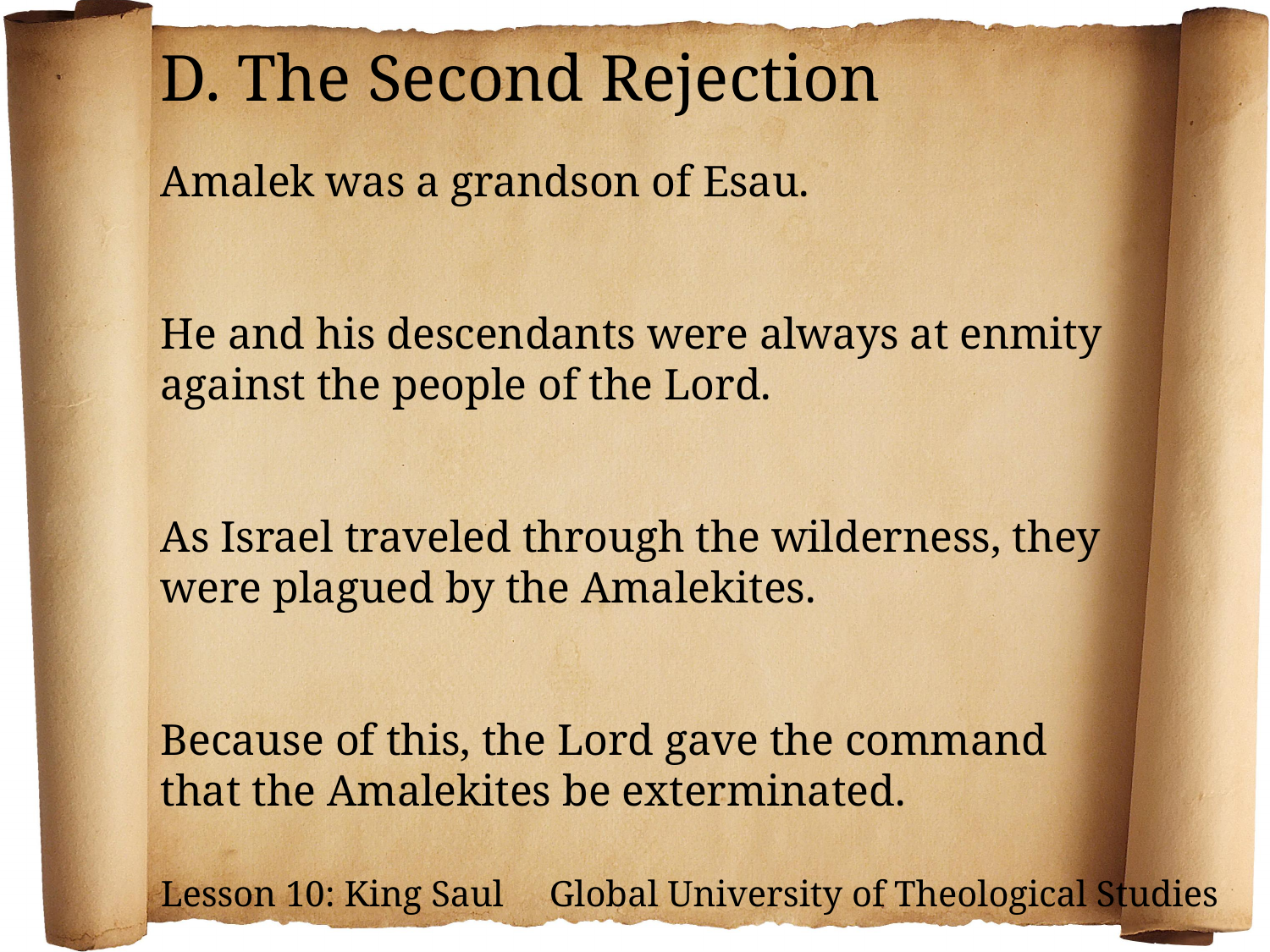

D. The Second Rejection
Amalek was a grandson of Esau.

He and his descendants were always at enmity against the people of the Lord.

As Israel traveled through the wilderness, they were plagued by the Amalekites.

Because of this, the Lord gave the command that the Amalekites be exterminated.
Lesson 10: King Saul     Global University of Theological Studies